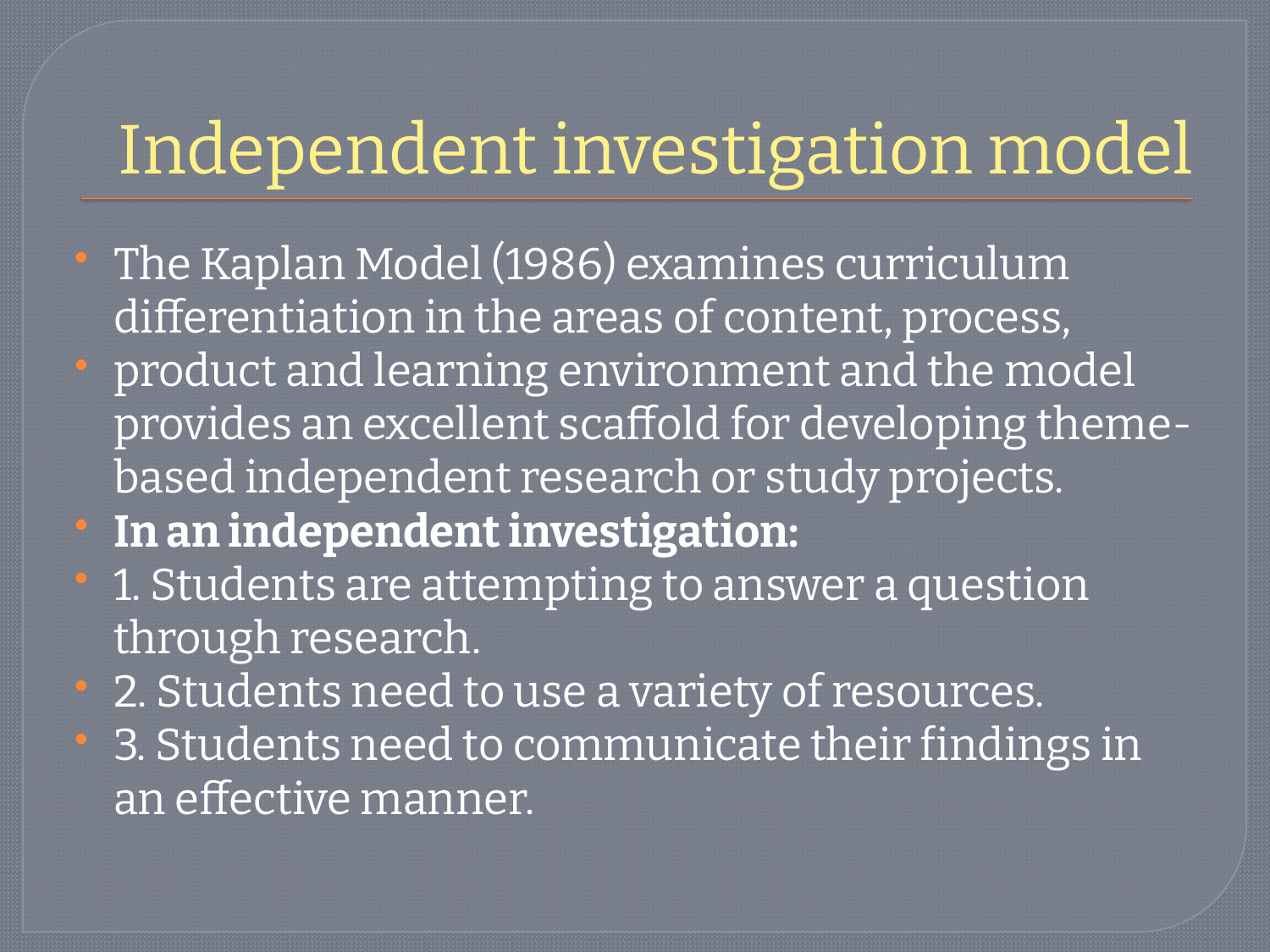

# Independent investigation model
The Kaplan Model (1986) examines curriculum differentiation in the areas of content, process,
product and learning environment and the model provides an excellent scaffold for developing theme-based independent research or study projects.
In an independent investigation:
1. Students are attempting to answer a question through research.
2. Students need to use a variety of resources.
3. Students need to communicate their findings in an effective manner.